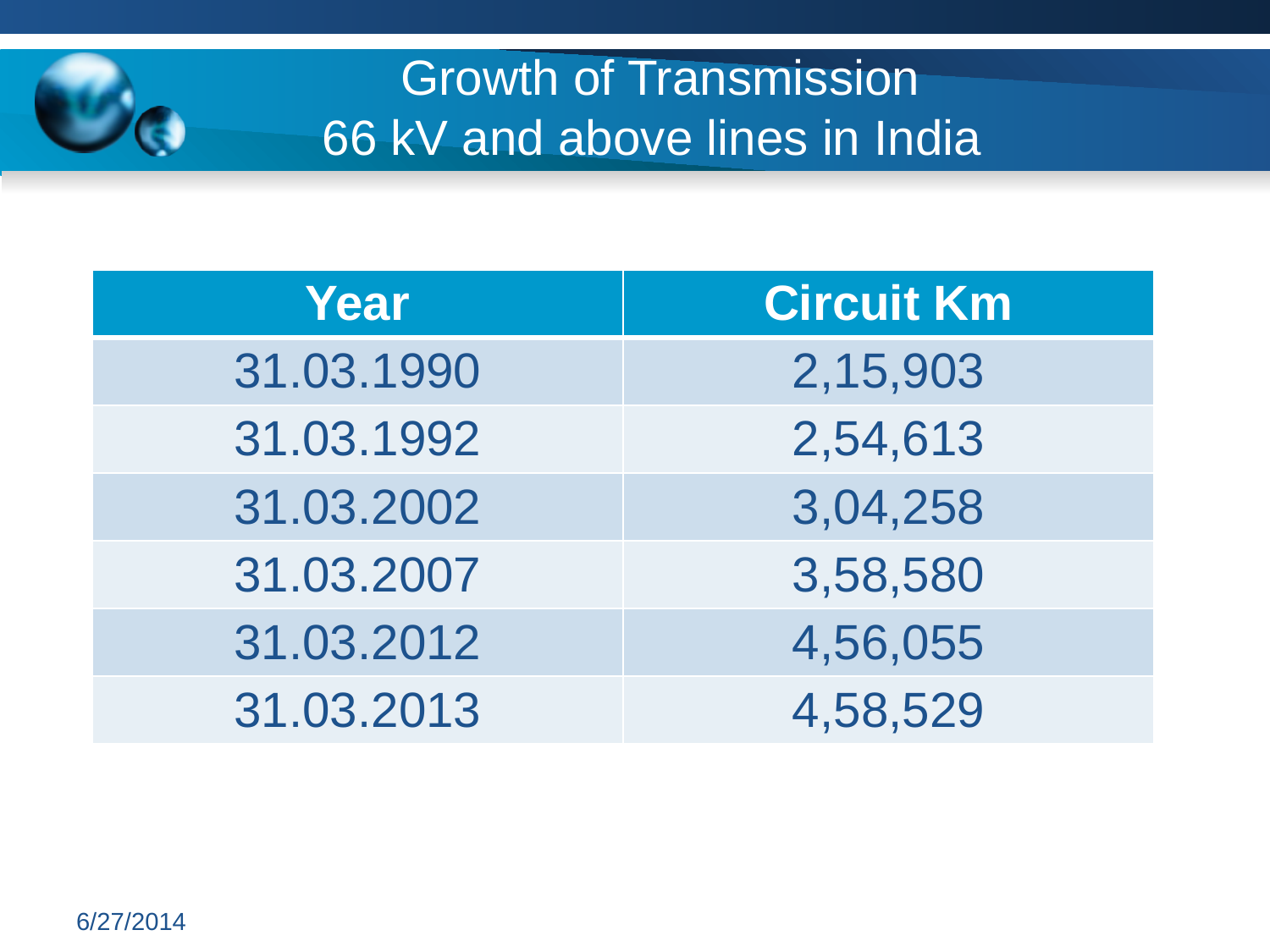

# Growth of Transmission 66 kV and above lines in India
| Year | Circuit Km |
| --- | --- |
| 31.03.1990 | 2,15,903 |
| 31.03.1992 | 2,54,613 |
| 31.03.2002 | 3,04,258 |
| 31.03.2007 | 3,58,580 |
| 31.03.2012 | 4,56,055 |
| 31.03.2013 | 4,58,529 |
6/27/2014